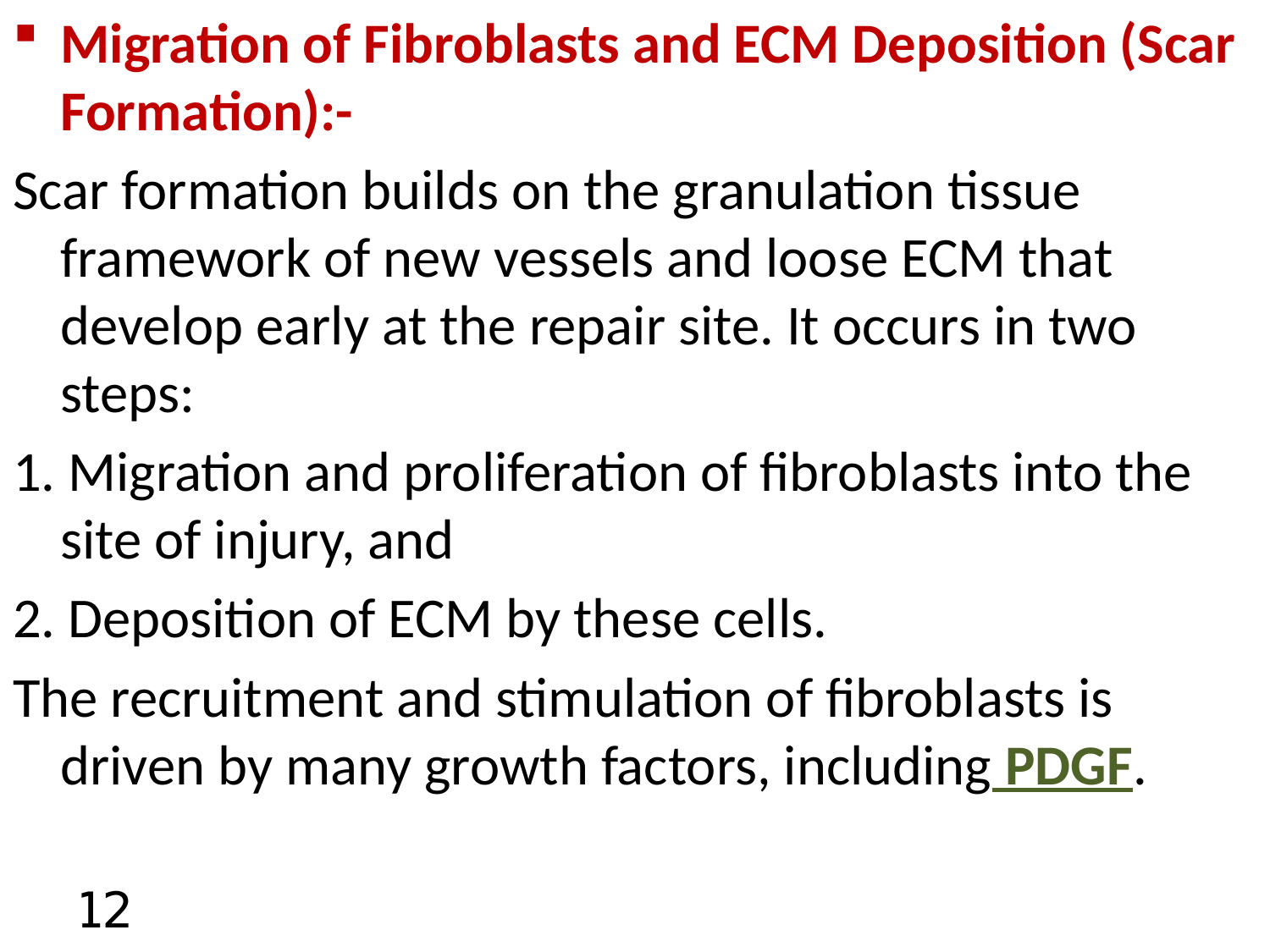

Migration of Fibroblasts and ECM Deposition (Scar Formation):-
Scar formation builds on the granulation tissue framework of new vessels and loose ECM that develop early at the repair site. It occurs in two steps:
1. Migration and proliferation of fibroblasts into the site of injury, and
2. Deposition of ECM by these cells.
The recruitment and stimulation of fibroblasts is driven by many growth factors, including PDGF.
12